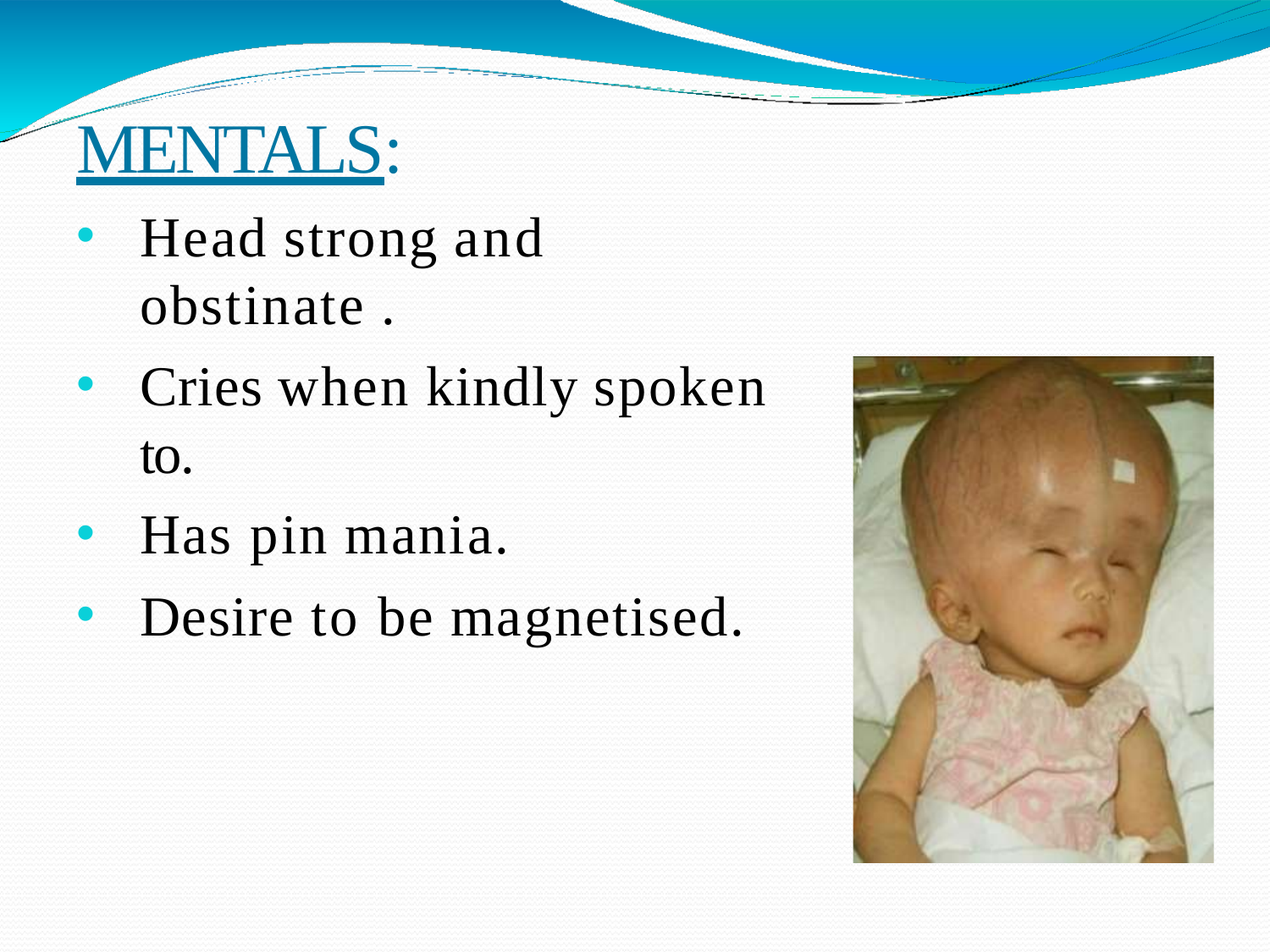

# MENTALS:
Head strong and obstinate .
Cries when kindly spoken to.
Has pin mania.
Desire to be magnetised.